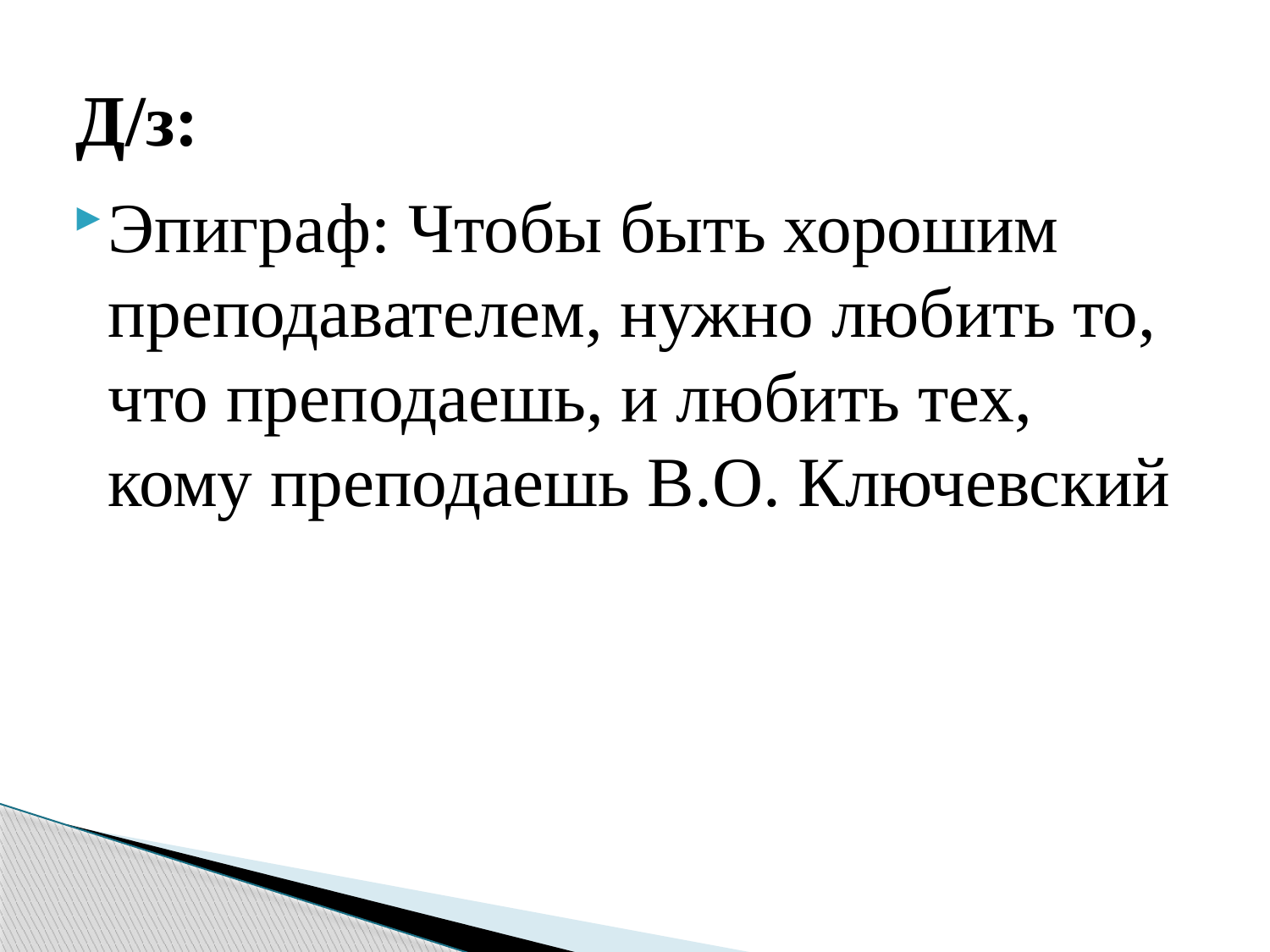

# Д/з:
Эпиграф: Чтобы быть хорошим преподавателем, нужно любить то, что преподаешь, и любить тех, кому преподаешь В.О. Ключевский